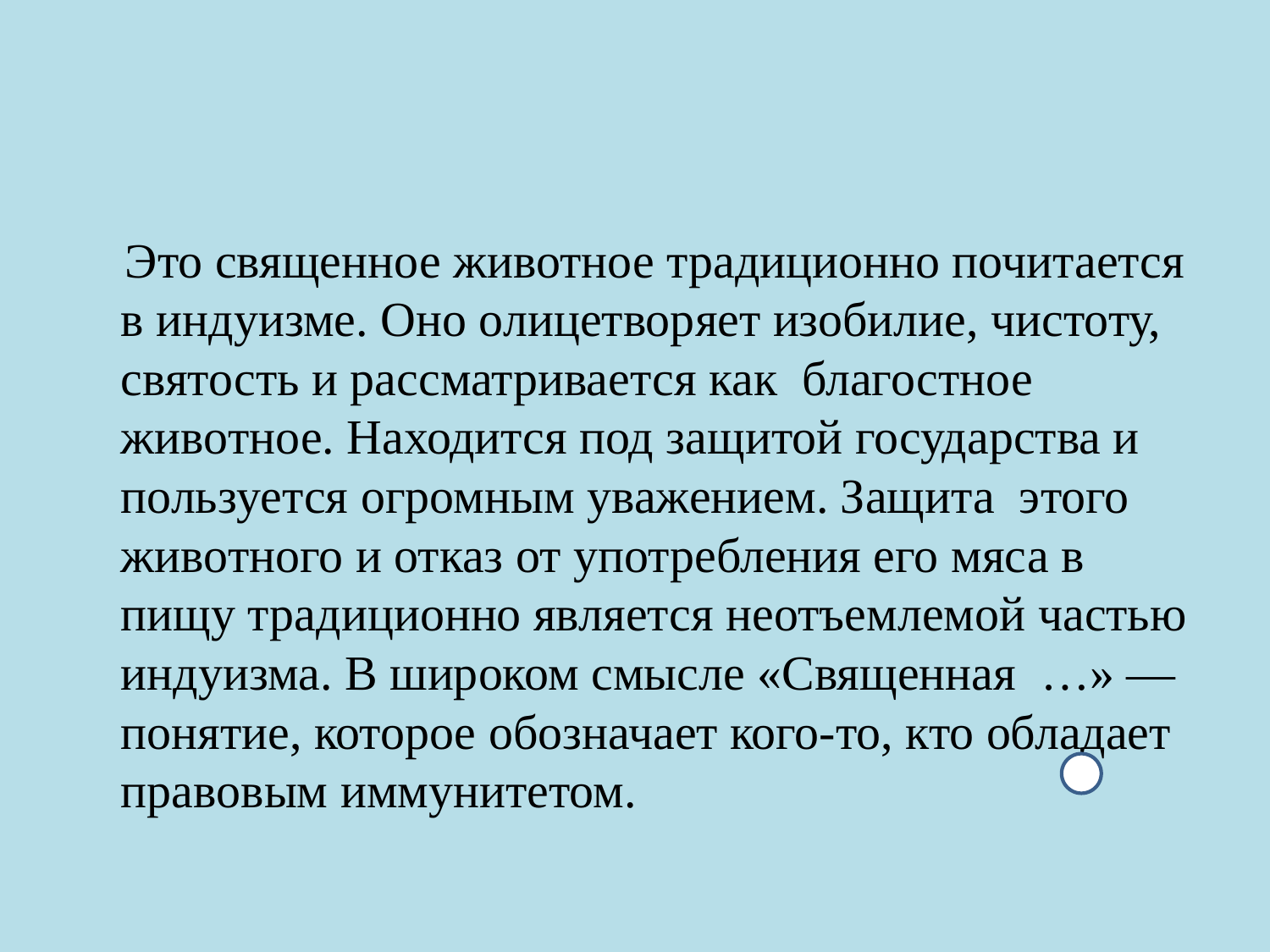

#
    Это священное животное традиционно почитается в индуизме. Оно олицетворяет изобилие, чистоту, святость и рассматривается как  благостное животное. Находится под защитой государства и пользуется огромным уважением. Защита  этого животного и отказ от употребления его мяса в пищу традиционно является неотъемлемой частью индуизма. В широком смысле «Священная  …» — понятие, которое обозначает кого-то, кто обладает правовым иммунитетом.